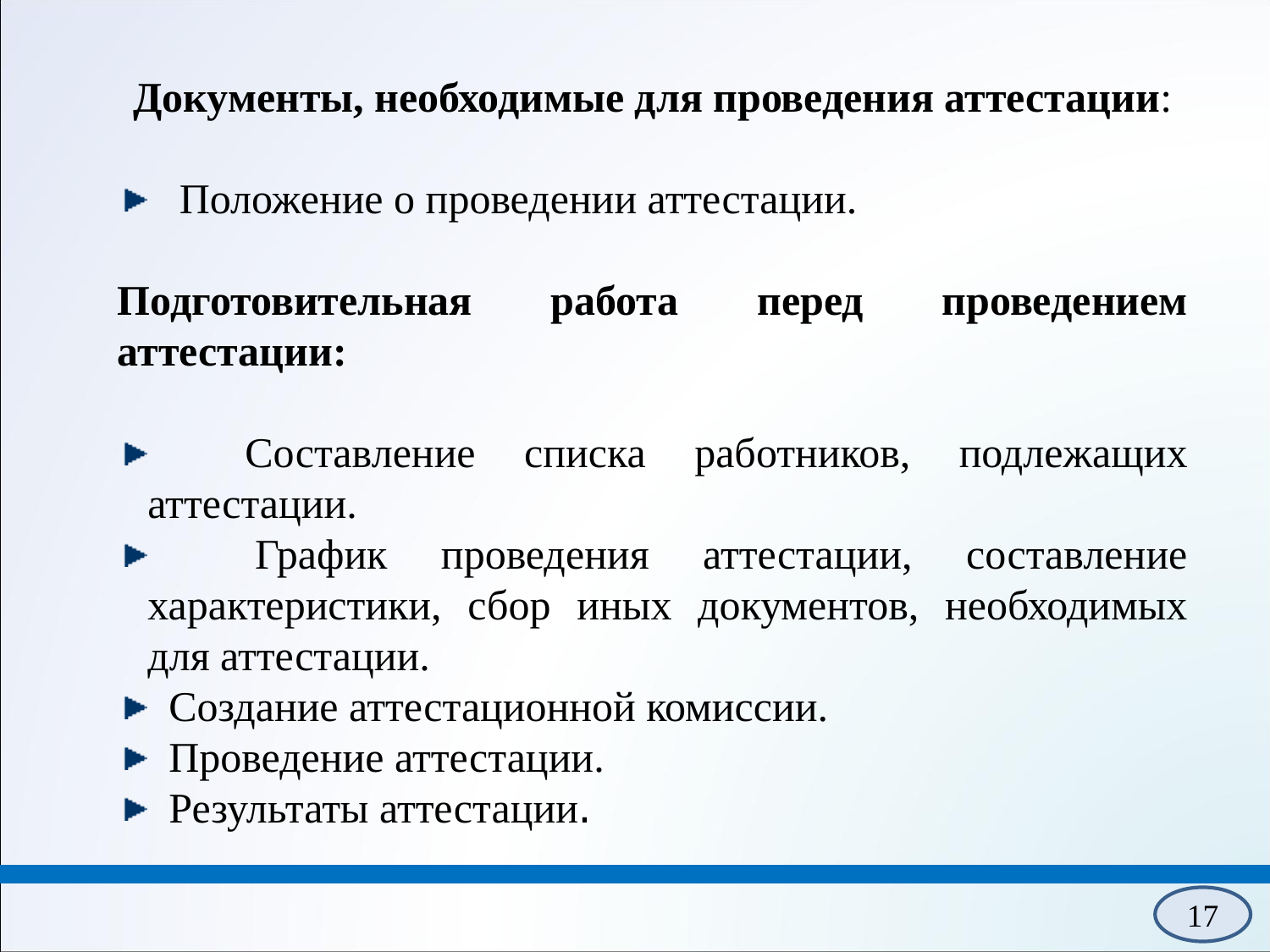

Документы, необходимые для проведения аттестации:

   Положение о проведении аттестации.

Подготовительная работа перед проведением аттестации:

  Составление списка работников, подлежащих аттестации.
  График проведения аттестации, составление характеристики, сбор иных документов, необходимых для аттестации.
  Создание аттестационной комиссии.
  Проведение аттестации.
  Результаты аттестации.

17